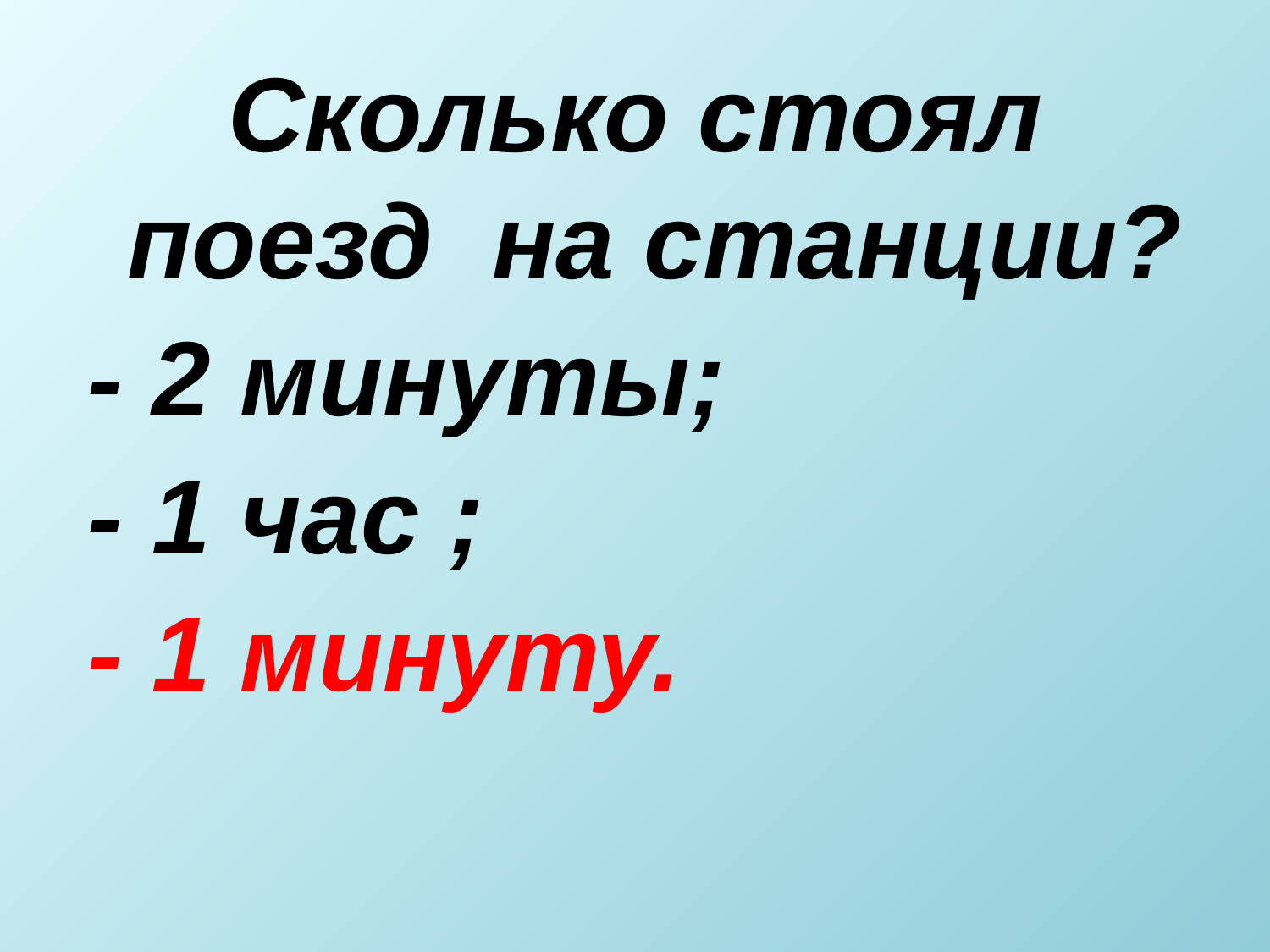

Сколько стоял поезд  на станции?
- 2 минуты;
- 1 час ;
- 1 минуту.